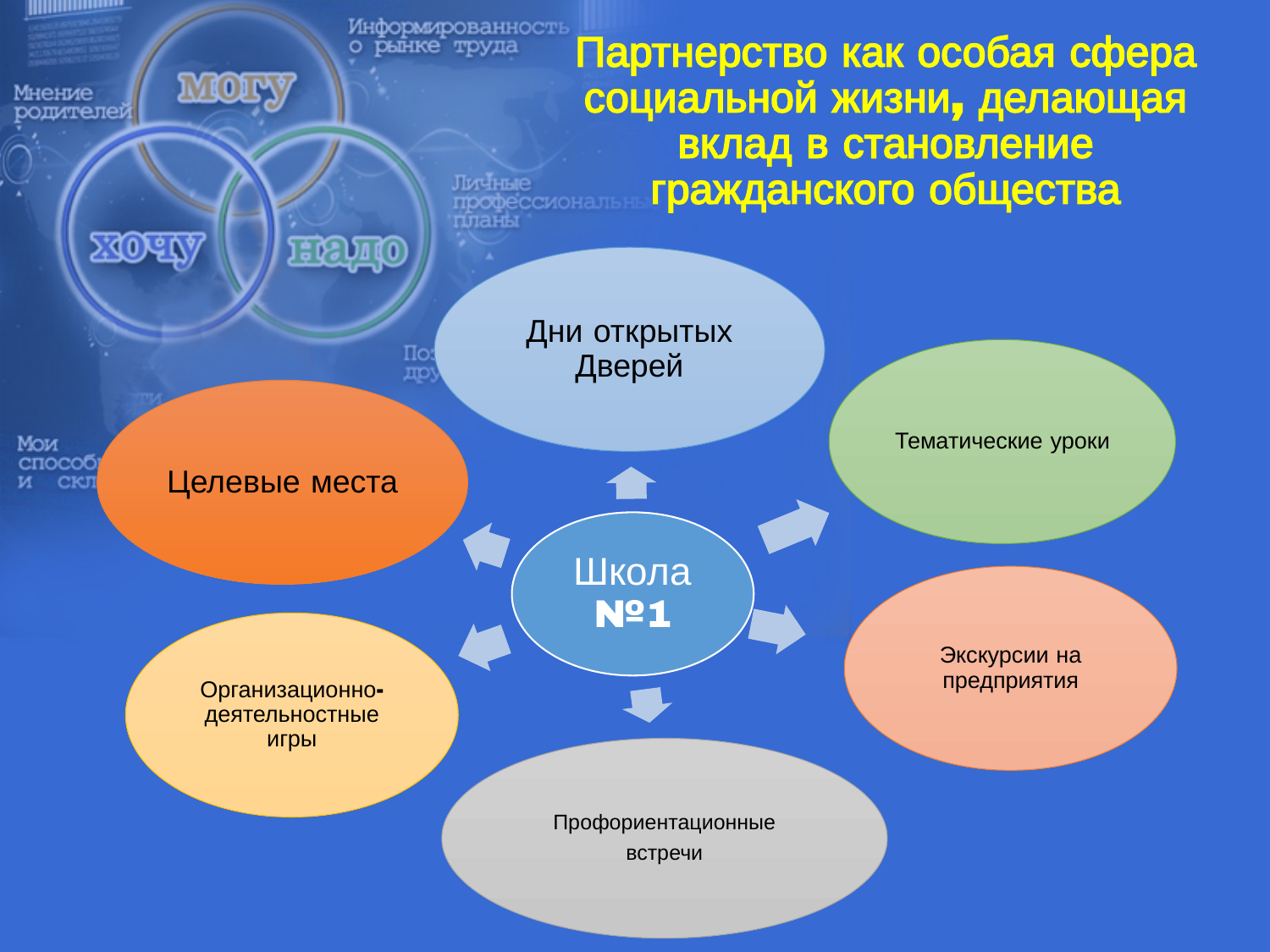

# Партнерство как особая сфера социальной жизни, делающая вклад в становление гражданского общества
Школа №1

Дни открытых Дверей

Тематические уроки

Экскурсии на предприятия

Профориентационные
встречи

Организационно-деятельностные игры

Целевые места